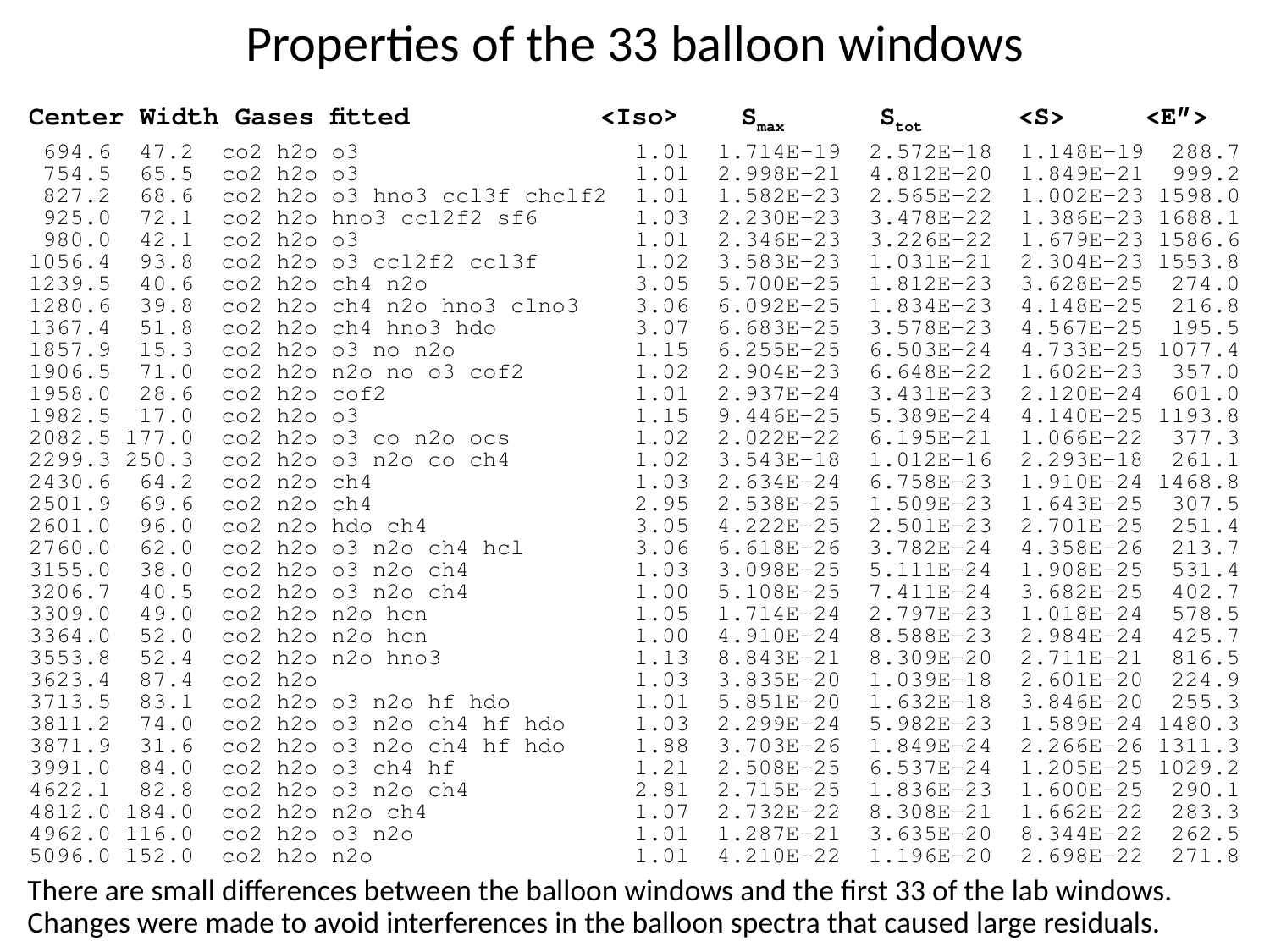

# Properties of the 33 balloon windows
Center Width Gases fitted            <Iso>    Smax      Stot      <S>     <E”>
 694.6  47.2  co2 h2o o3                    1.01  1.714E-19  2.572E-18  1.148E-19  288.7
 754.5  65.5  co2 h2o o3                    1.01  2.998E-21  4.812E-20  1.849E-21  999.2
 827.2  68.6  co2 h2o o3 hno3 ccl3f chclf2  1.01  1.582E-23  2.565E-22  1.002E-23 1598.0
 925.0  72.1  co2 h2o hno3 ccl2f2 sf6       1.03  2.230E-23  3.478E-22  1.386E-23 1688.1
 980.0  42.1  co2 h2o o3                    1.01  2.346E-23  3.226E-22  1.679E-23 1586.6
1056.4  93.8  co2 h2o o3 ccl2f2 ccl3f       1.02  3.583E-23  1.031E-21  2.304E-23 1553.8
1239.5  40.6  co2 h2o ch4 n2o               3.05  5.700E-25  1.812E-23  3.628E-25  274.0
1280.6  39.8  co2 h2o ch4 n2o hno3 clno3    3.06  6.092E-25  1.834E-23  4.148E-25  216.8
1367.4  51.8  co2 h2o ch4 hno3 hdo          3.07  6.683E-25  3.578E-23  4.567E-25  195.5
1857.9  15.3  co2 h2o o3 no n2o             1.15  6.255E-25  6.503E-24  4.733E-25 1077.4
1906.5  71.0  co2 h2o n2o no o3 cof2        1.02  2.904E-23  6.648E-22  1.602E-23  357.0
1958.0  28.6  co2 h2o cof2                  1.01  2.937E-24  3.431E-23  2.120E-24  601.0
1982.5  17.0  co2 h2o o3                    1.15  9.446E-25  5.389E-24  4.140E-25 1193.8
2082.5 177.0  co2 h2o o3 co n2o ocs         1.02  2.022E-22  6.195E-21  1.066E-22  377.3
2299.3 250.3  co2 h2o o3 n2o co ch4         1.02  3.543E-18  1.012E-16  2.293E-18  261.1
2430.6  64.2  co2 n2o ch4                   1.03  2.634E-24  6.758E-23  1.910E-24 1468.8
2501.9  69.6  co2 n2o ch4                   2.95  2.538E-25  1.509E-23  1.643E-25  307.5
2601.0  96.0  co2 n2o hdo ch4               3.05  4.222E-25  2.501E-23  2.701E-25  251.4
2760.0  62.0  co2 h2o o3 n2o ch4 hcl        3.06  6.618E-26  3.782E-24  4.358E-26  213.7
3155.0  38.0  co2 h2o o3 n2o ch4            1.03  3.098E-25  5.111E-24  1.908E-25  531.4
3206.7  40.5  co2 h2o o3 n2o ch4            1.00  5.108E-25  7.411E-24  3.682E-25  402.7
3309.0  49.0  co2 h2o n2o hcn               1.05  1.714E-24  2.797E-23  1.018E-24  578.5
3364.0  52.0  co2 h2o n2o hcn               1.00  4.910E-24  8.588E-23  2.984E-24  425.7
3553.8  52.4  co2 h2o n2o hno3              1.13  8.843E-21  8.309E-20  2.711E-21  816.5
3623.4  87.4  co2 h2o                       1.03  3.835E-20  1.039E-18  2.601E-20  224.9
3713.5  83.1  co2 h2o o3 n2o hf hdo         1.01  5.851E-20  1.632E-18  3.846E-20  255.3
3811.2  74.0  co2 h2o o3 n2o ch4 hf hdo     1.03  2.299E-24  5.982E-23  1.589E-24 1480.3
3871.9  31.6  co2 h2o o3 n2o ch4 hf hdo     1.88  3.703E-26  1.849E-24  2.266E-26 1311.3
3991.0  84.0  co2 h2o o3 ch4 hf             1.21  2.508E-25  6.537E-24  1.205E-25 1029.2
4622.1  82.8  co2 h2o o3 n2o ch4            2.81  2.715E-25  1.836E-23  1.600E-25  290.1
4812.0 184.0  co2 h2o n2o ch4               1.07  2.732E-22  8.308E-21  1.662E-22  283.3
4962.0 116.0  co2 h2o o3 n2o                1.01  1.287E-21  3.635E-20  8.344E-22  262.5
5096.0 152.0  co2 h2o n2o                   1.01  4.210E-22  1.196E-20  2.698E-22  271.8
There are small differences between the balloon windows and the first 33 of the lab windows.
Changes were made to avoid interferences in the balloon spectra that caused large residuals.